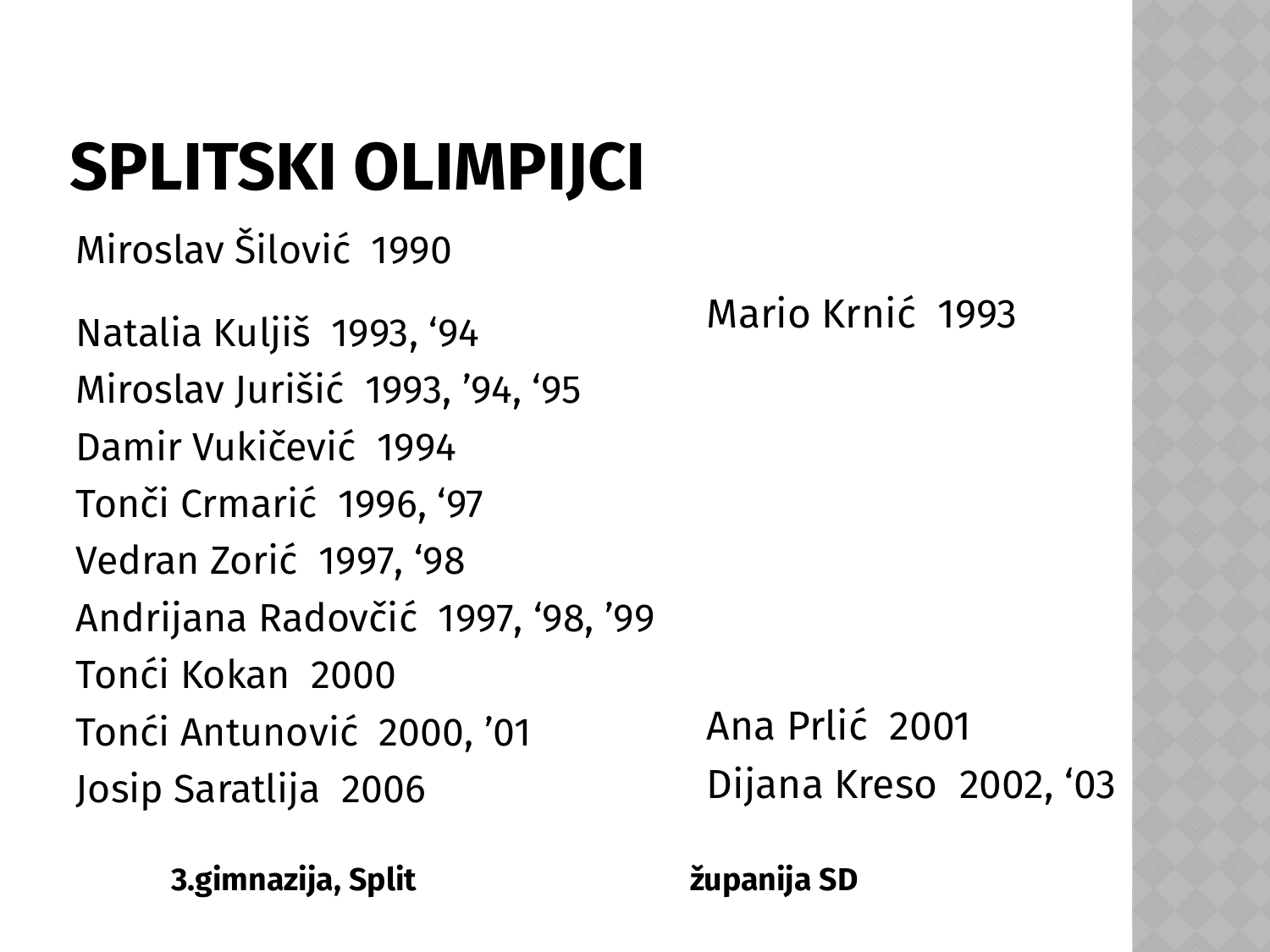

# Splitski olimpijci
Miroslav Šilović  1990

Natalia Kuljiš  1993, ‘94
Miroslav Jurišić  1993, ’94, ‘95
Damir Vukičević  1994
Tonči Crmarić  1996, ‘97
Vedran Zorić  1997, ‘98
Andrijana Radovčić  1997, ‘98, ’99
Tonći Kokan  2000
Tonći Antunović  2000, ’01
Josip Saratlija  2006

Mario Krnić  1993

Ana Prlić  2001
Dijana Kreso  2002, ‘03

3.gimnazija, Split                                    županija SD